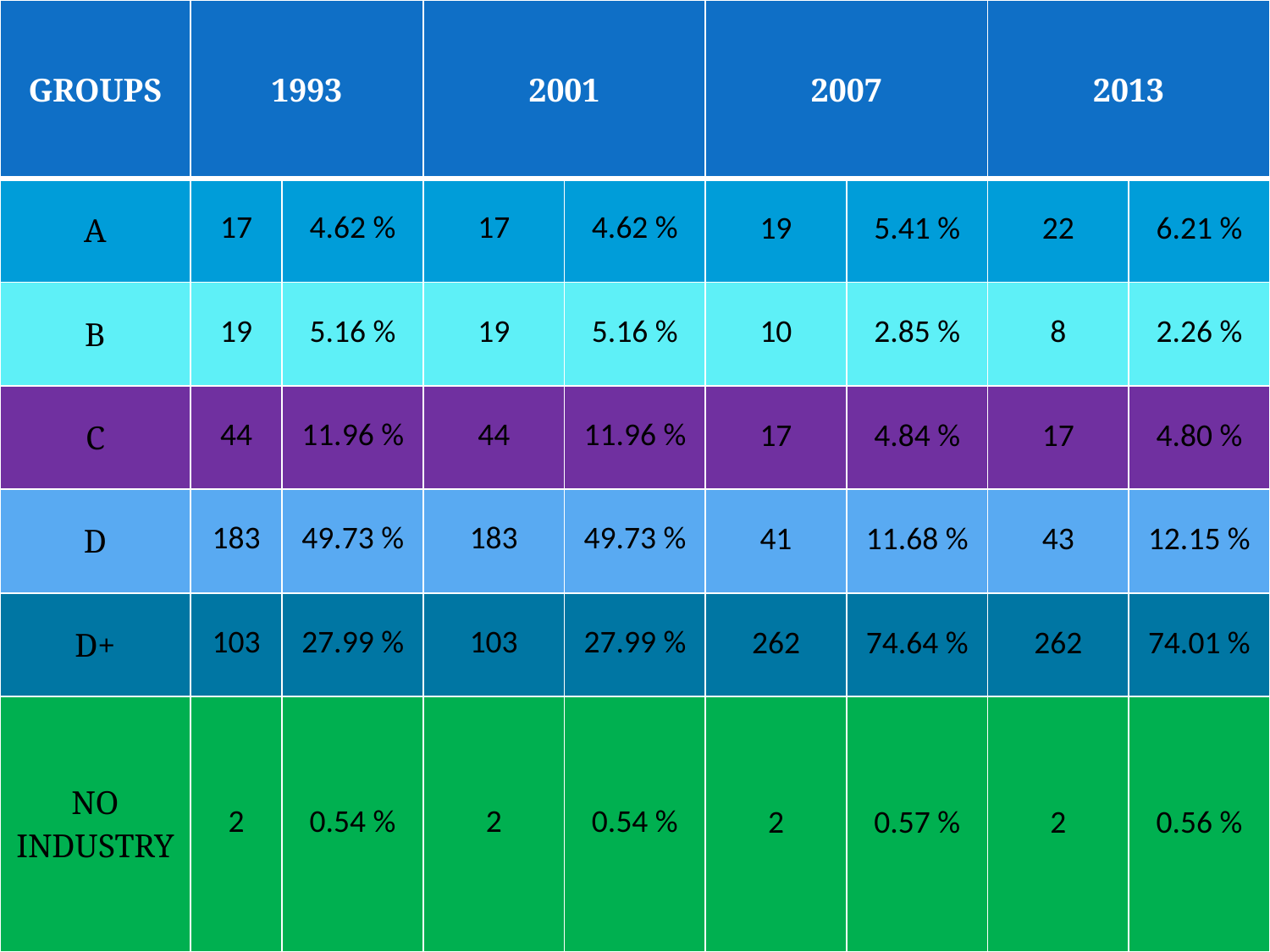

| GROUPS | 1993 |  | 2001 |  | 2007 |  | 2013 |  |
| --- | --- | --- | --- | --- | --- | --- | --- | --- |
| A | 17 | 4.62 % | 17 | 4.62 % | 19 | 5.41 % | 22 | 6.21 % |
| B | 19 | 5.16 % | 19 | 5.16 % | 10 | 2.85 % | 8 | 2.26 % |
| C | 44 | 11.96 % | 44 | 11.96 % | 17 | 4.84 % | 17 | 4.80 % |
| D | 183 | 49.73 % | 183 | 49.73 % | 41 | 11.68 % | 43 | 12.15 % |
| D+ | 103 | 27.99 % | 103 | 27.99 % | 262 | 74.64 % | 262 | 74.01 % |
| NO INDUSTRY | 2 | 0.54 % | 2 | 0.54 % | 2 | 0.57 % | 2 | 0.56 % |